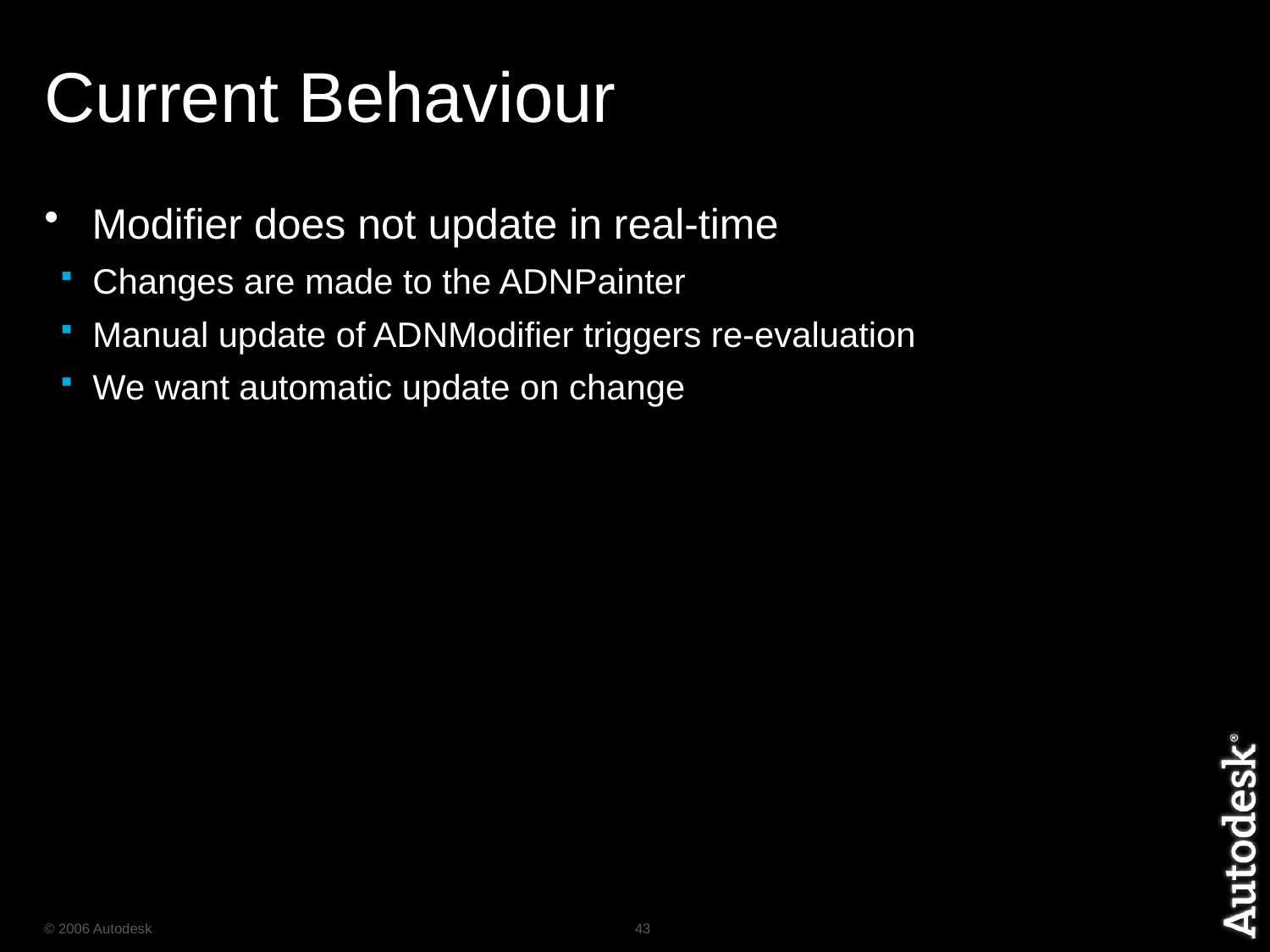

# Current Behaviour
Modifier does not update in real-time
Changes are made to the ADNPainter
Manual update of ADNModifier triggers re-evaluation
We want automatic update on change